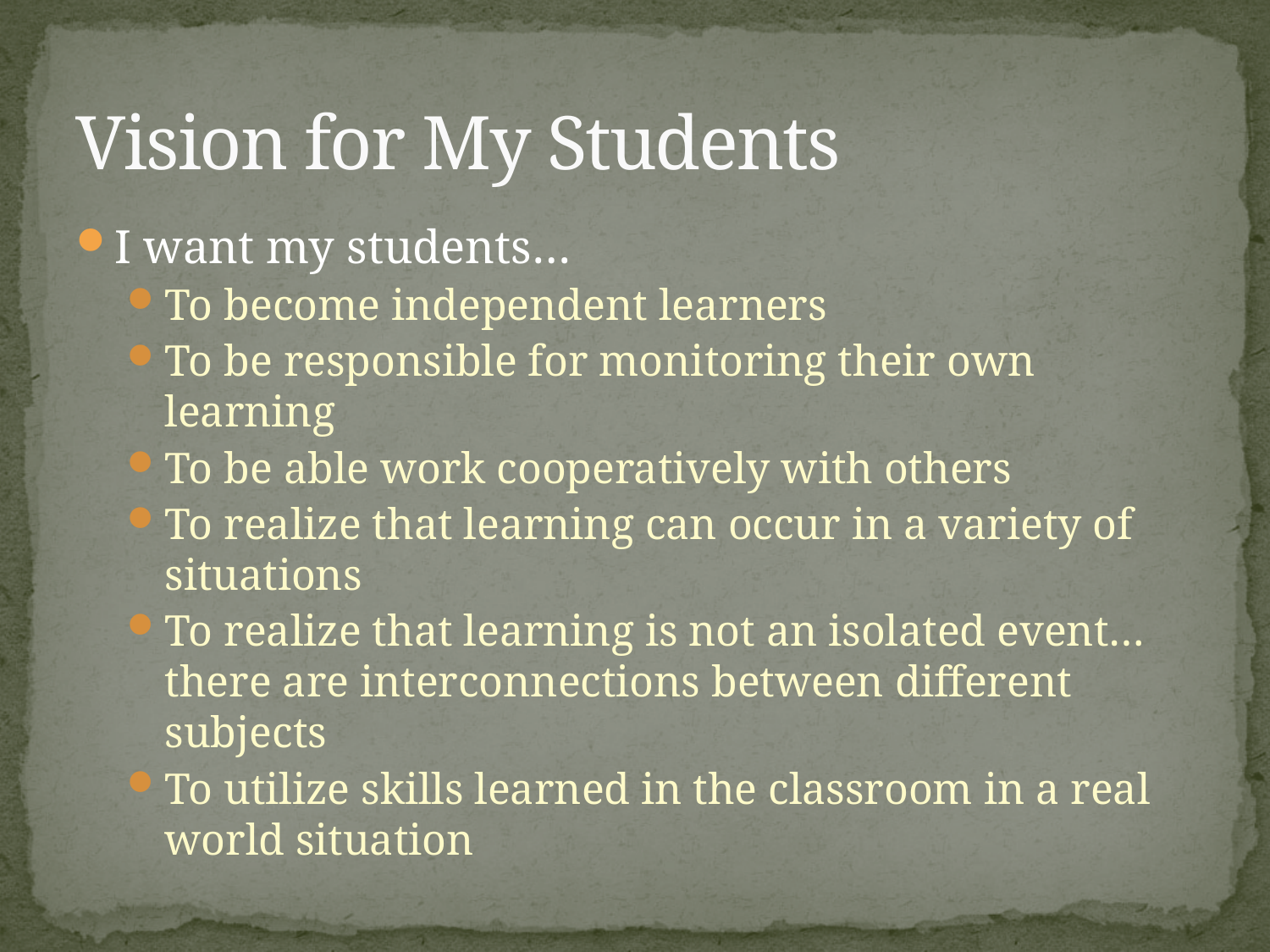

# Vision for My Students
I want my students…
To become independent learners
To be responsible for monitoring their own learning
To be able work cooperatively with others
To realize that learning can occur in a variety of situations
To realize that learning is not an isolated event…there are interconnections between different subjects
To utilize skills learned in the classroom in a real world situation